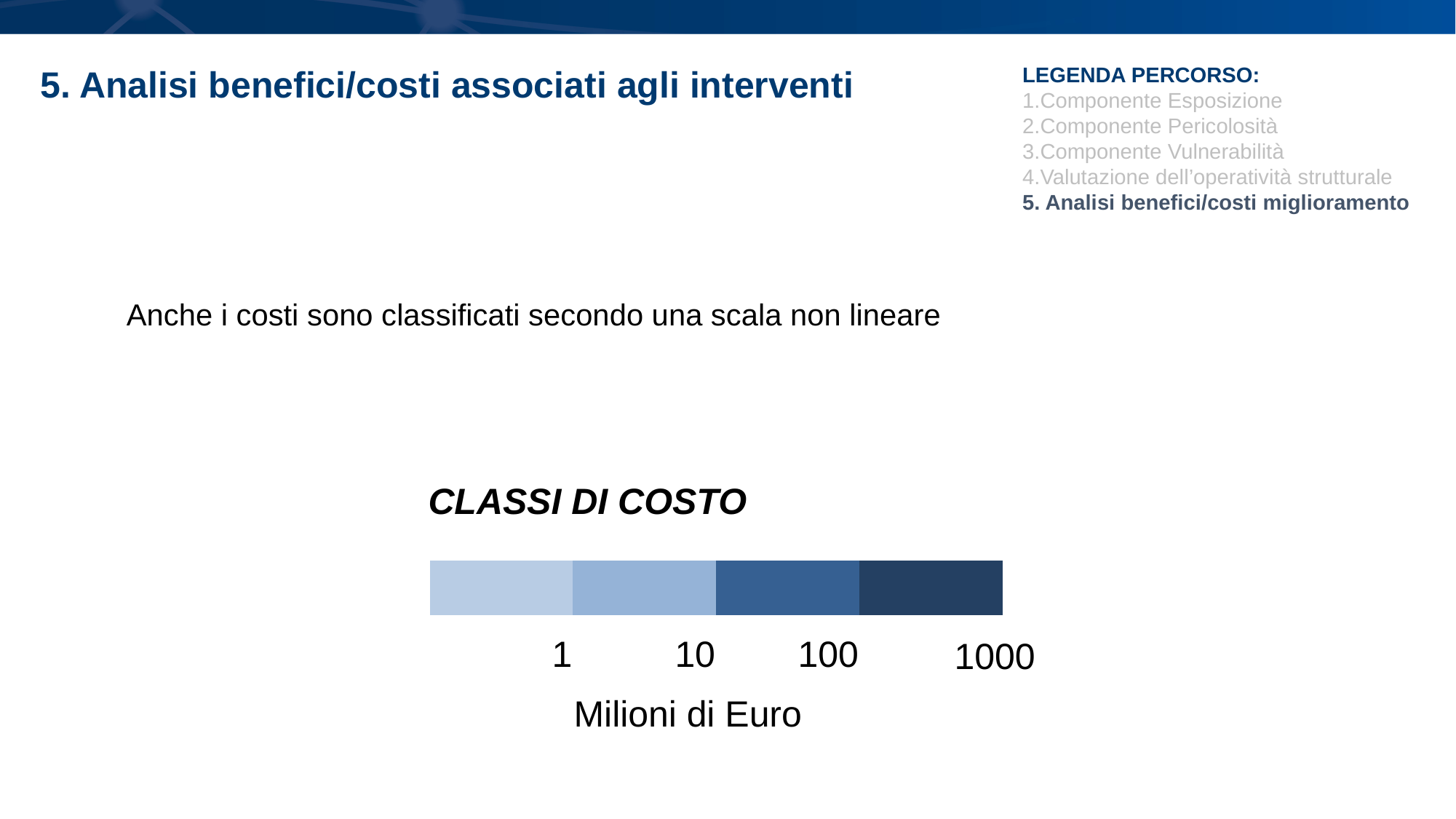

5. Analisi benefici/costi associati agli interventi
LEGENDA PERCORSO:
1.Componente Esposizione
2.Componente Pericolosità
3.Componente Vulnerabilità
4.Valutazione dell’operatività strutturale
5. Analisi benefici/costi miglioramento
Anche i costi sono classificati secondo una scala non lineare
CLASSI DI COSTO
|  |  |  |  |
| --- | --- | --- | --- |
| 1 | 10 | 100 |  |
|  | Milioni di Euro |  |  |
1000